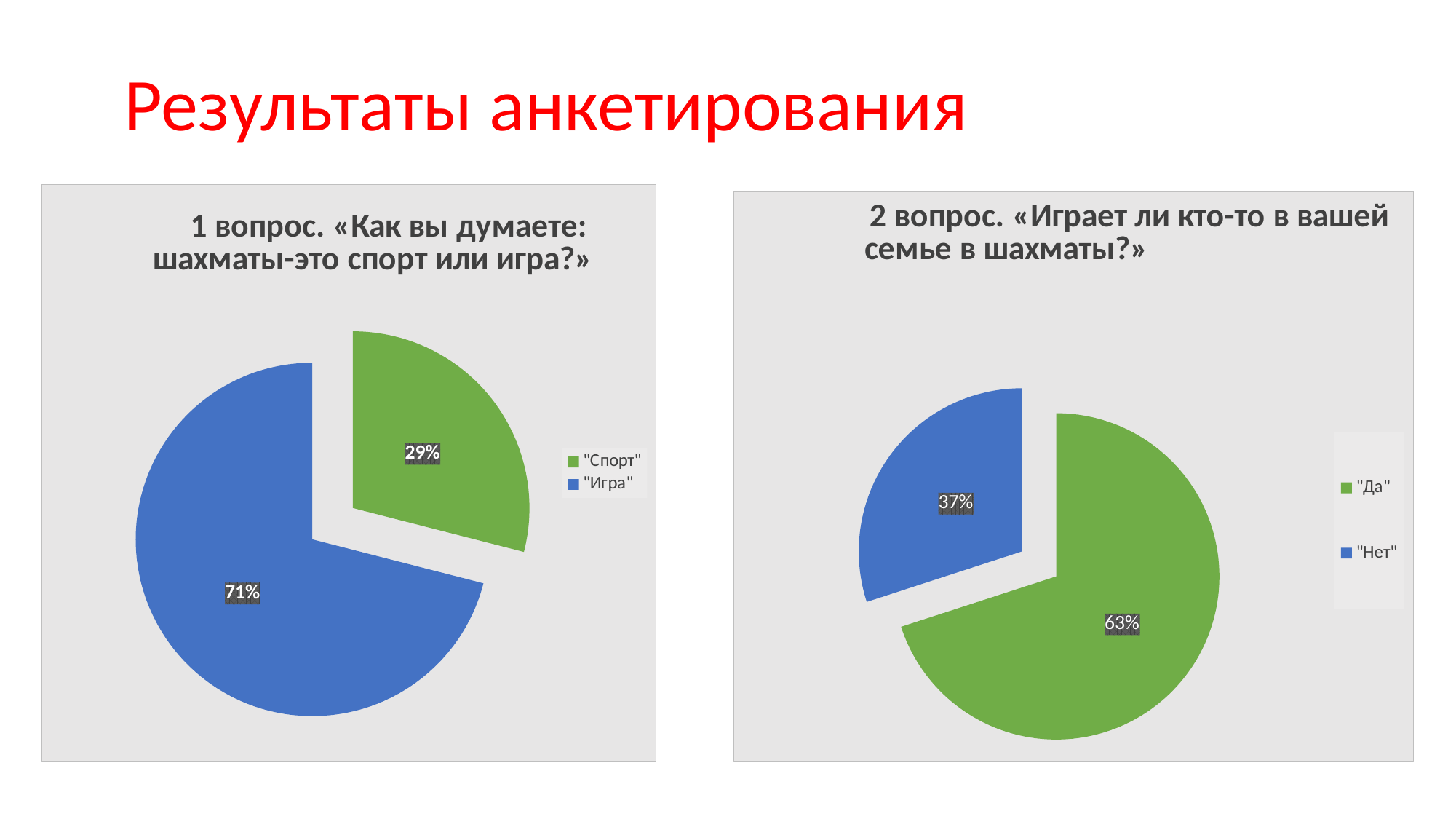

# Результаты анкетирования

### Chart:

| Category | 1 вопрос. «Как вы думаете: шахматы-это спорт или игра?»                                                                                    |
|---|---|
| "Спорт" | 29.0 |
| "Игра" | 71.0 |

### Chart:

| Category | 2 вопрос. «Играет ли кто-то в вашей семье в шахматы?»                                                                                                     |
|---|---|
| "Да" | 63.0 |
| "Нет" | 27.0 |